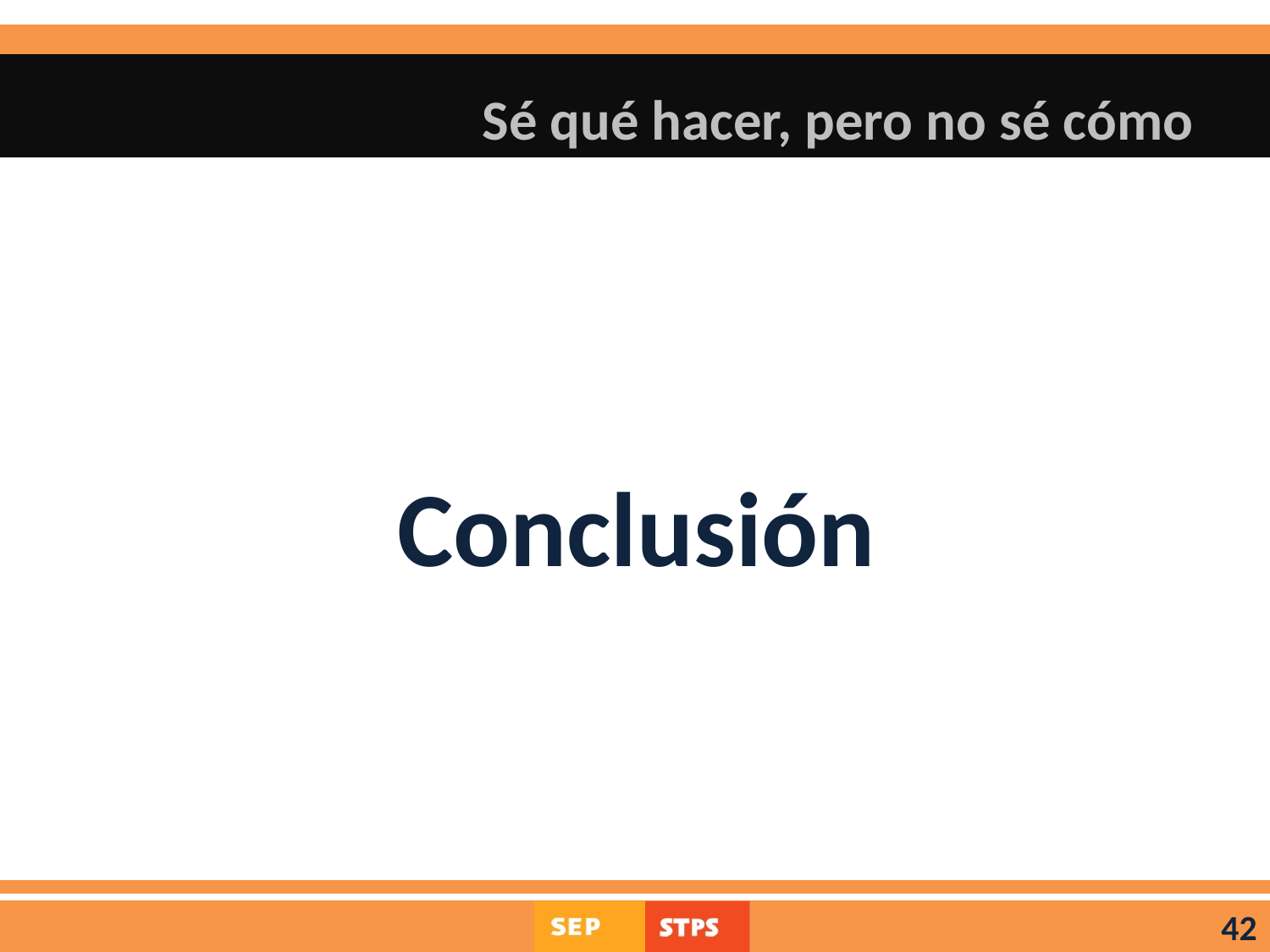

# Sé qué hacer, pero no sé cómo
Conclusión

42